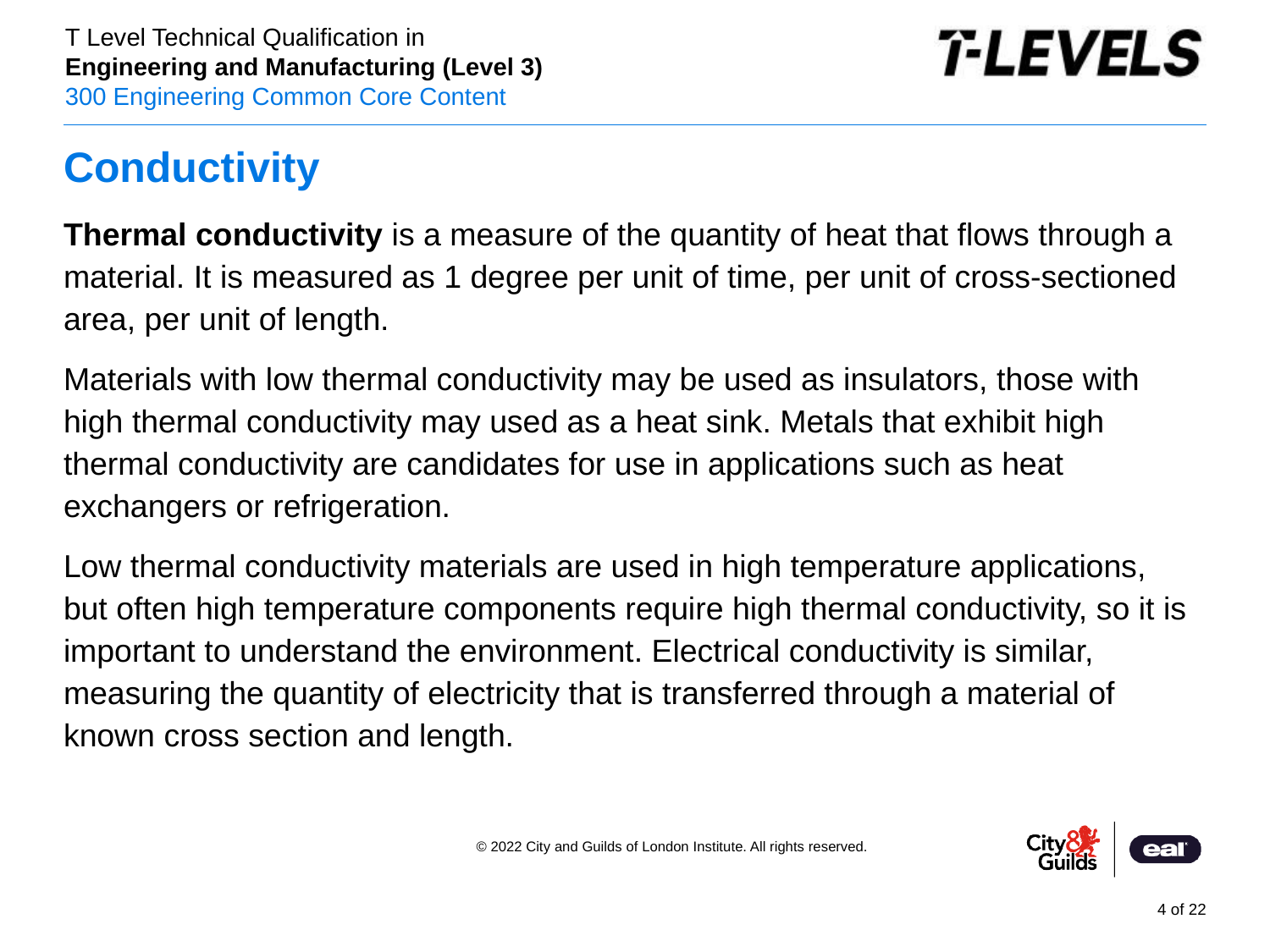

# Conductivity
Thermal conductivity is a measure of the quantity of heat that flows through a material. It is measured as 1 degree per unit of time, per unit of cross-sectioned area, per unit of length.
Materials with low thermal conductivity may be used as insulators, those with high thermal conductivity may used as a heat sink. Metals that exhibit high thermal conductivity are candidates for use in applications such as heat exchangers or refrigeration.
Low thermal conductivity materials are used in high temperature applications, but often high temperature components require high thermal conductivity, so it is important to understand the environment. Electrical conductivity is similar, measuring the quantity of electricity that is transferred through a material of known cross section and length.